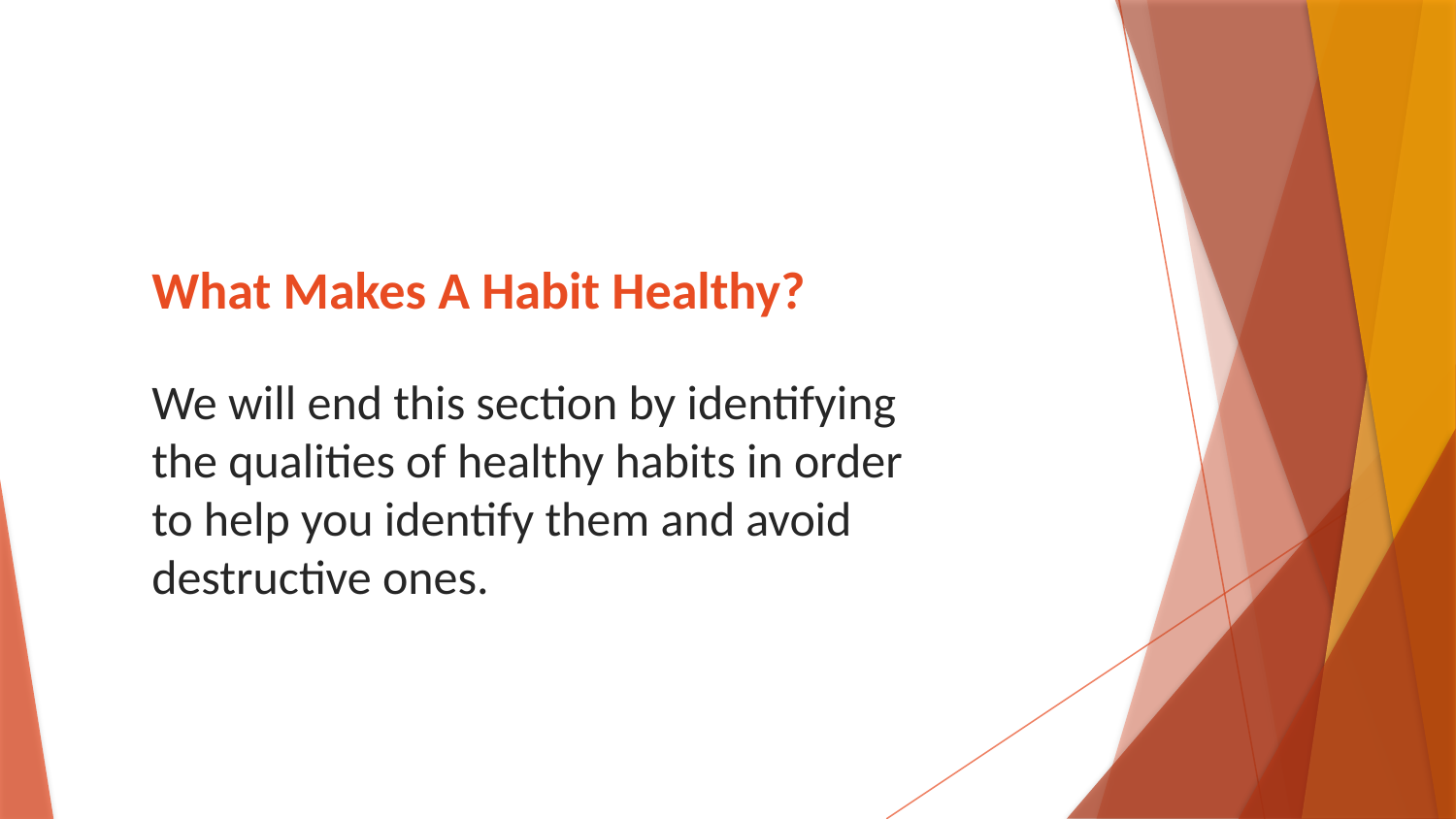

# What Makes A Habit Healthy?
We will end this section by identifying the qualities of healthy habits in order to help you identify them and avoid destructive ones.